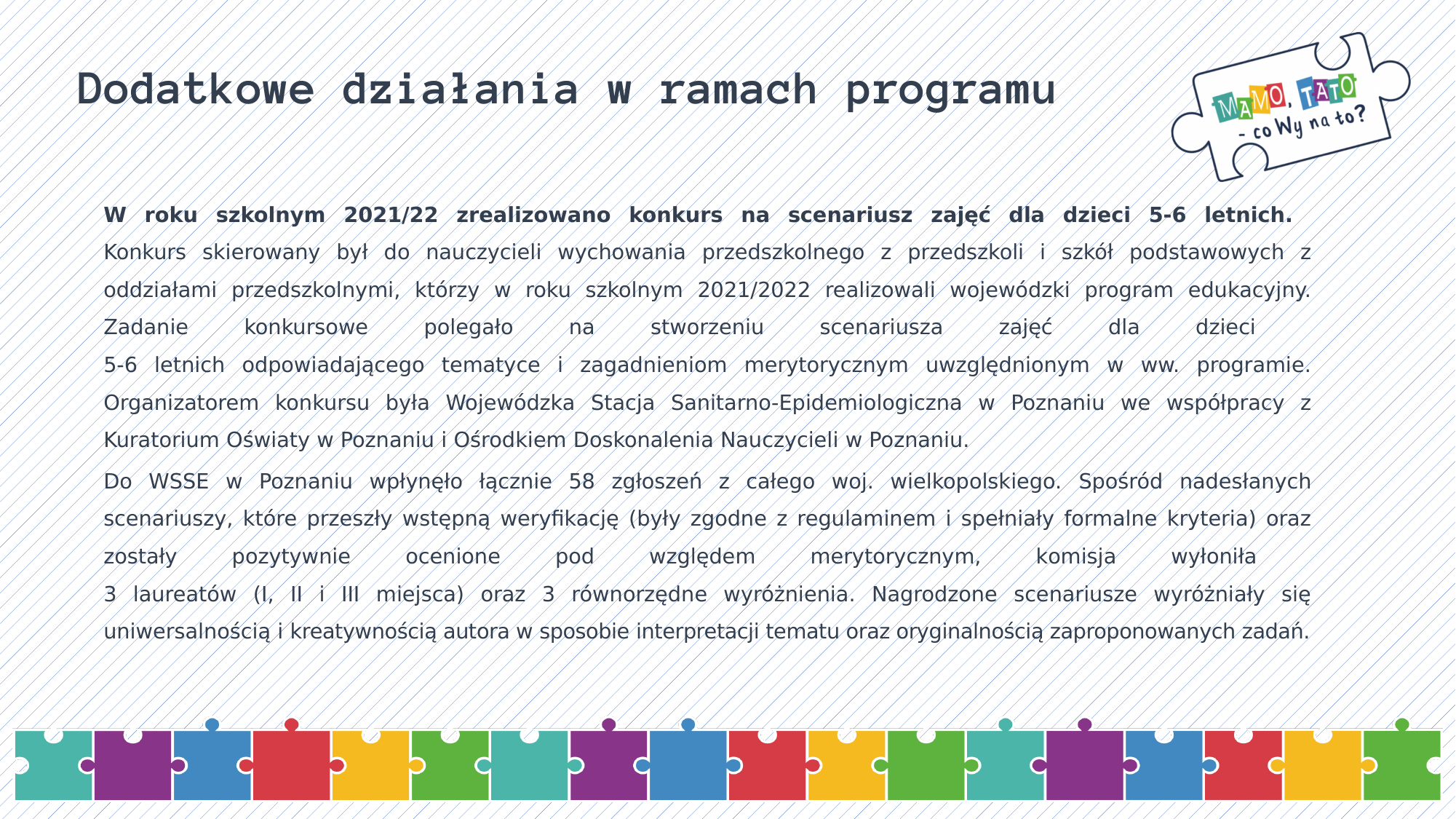

# Dodatkowe działania w ramach programu
W roku szkolnym 2021/22 zrealizowano konkurs na scenariusz zajęć dla dzieci 5-6 letnich.
	Konkurs skierowany był do nauczycieli wychowania przedszkolnego z przedszkoli i szkół podstawowych z oddziałami przedszkolnymi, którzy w roku szkolnym 2021/2022 realizowali wojewódzki program edukacyjny. Zadanie konkursowe polegało na stworzeniu scenariusza zajęć dla dzieci
5-6 letnich odpowiadającego tematyce i zagadnieniom merytorycznym uwzględnionym w ww. programie. Organizatorem konkursu była Wojewódzka Stacja Sanitarno-Epidemiologiczna w Poznaniu we współpracy z Kuratorium Oświaty w Poznaniu i Ośrodkiem Doskonalenia Nauczycieli w Poznaniu.
	Do WSSE w Poznaniu wpłynęło łącznie 58 zgłoszeń z całego woj. wielkopolskiego. Spośród nadesłanych scenariuszy, które przeszły wstępną weryfikację (były zgodne z regulaminem i spełniały formalne kryteria) oraz zostały pozytywnie ocenione pod względem merytorycznym, komisja wyłoniła
3 laureatów (I, II i III miejsca) oraz 3 równorzędne wyróżnienia. Nagrodzone scenariusze wyróżniały się uniwersalnością i kreatywnością autora w sposobie interpretacji tematu oraz oryginalnością zaproponowanych zadań.
14